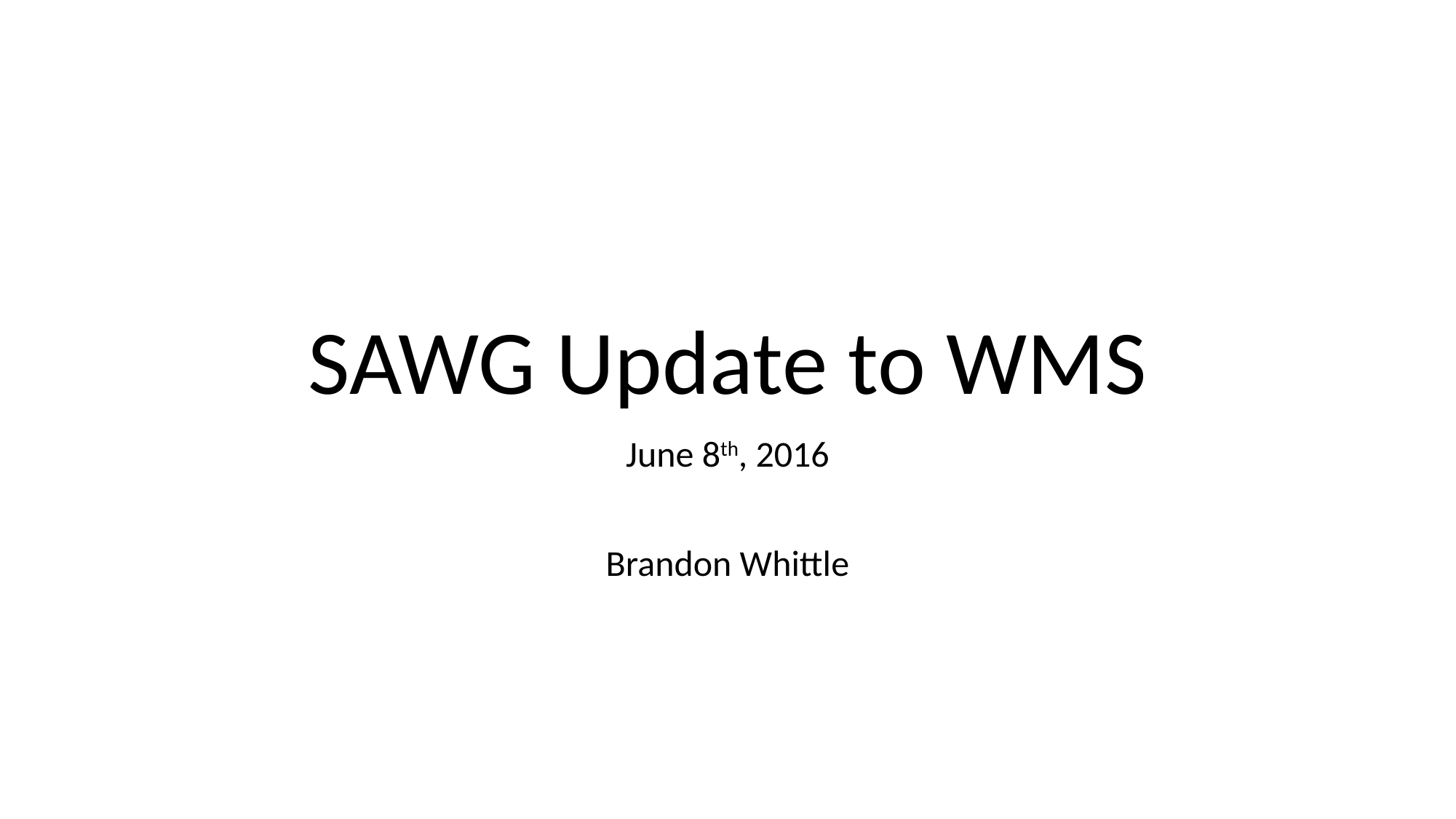

# SAWG Update to WMS
June 8th, 2016

Brandon Whittle